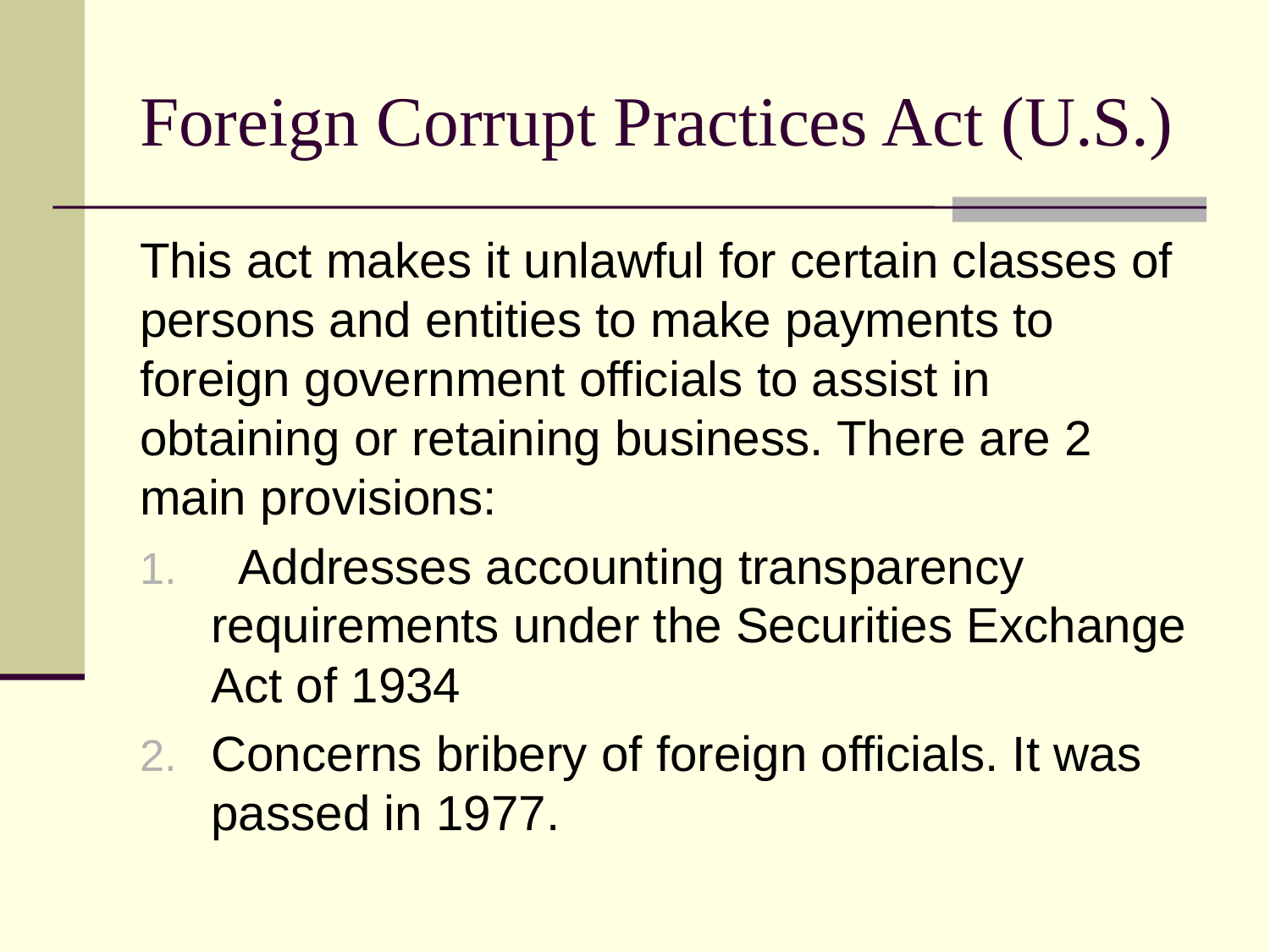

# Foreign Corrupt Practices Act (U.S.)
This act makes it unlawful for certain classes of persons and entities to make payments to foreign government officials to assist in obtaining or retaining business. There are 2 main provisions:
  Addresses accounting transparency requirements under the Securities Exchange Act of 1934
Concerns bribery of foreign officials. It was passed in 1977.